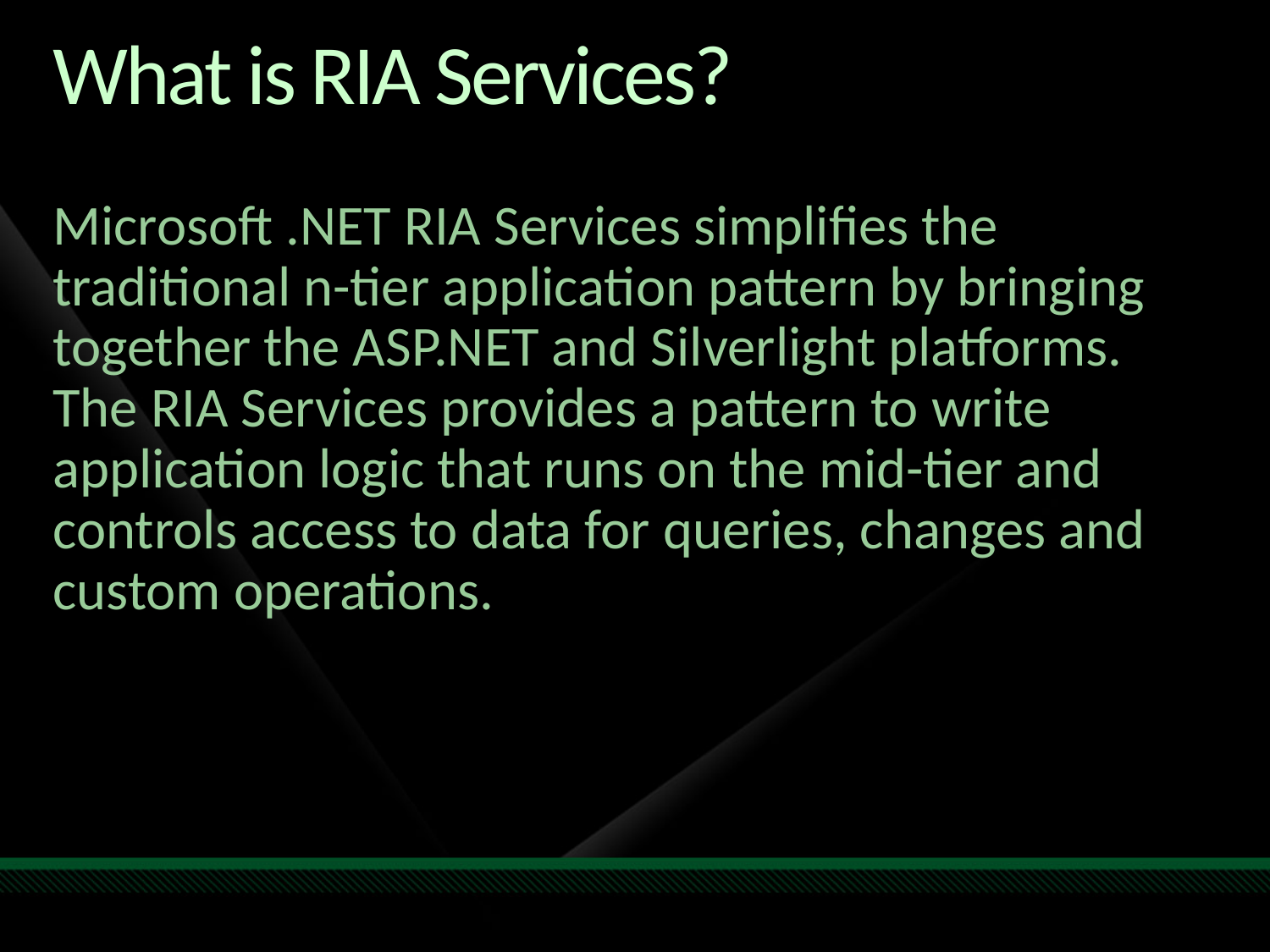

# What is RIA Services?
Microsoft .NET RIA Services simplifies the traditional n-tier application pattern by bringing together the ASP.NET and Silverlight platforms. The RIA Services provides a pattern to write application logic that runs on the mid-tier and controls access to data for queries, changes and custom operations.